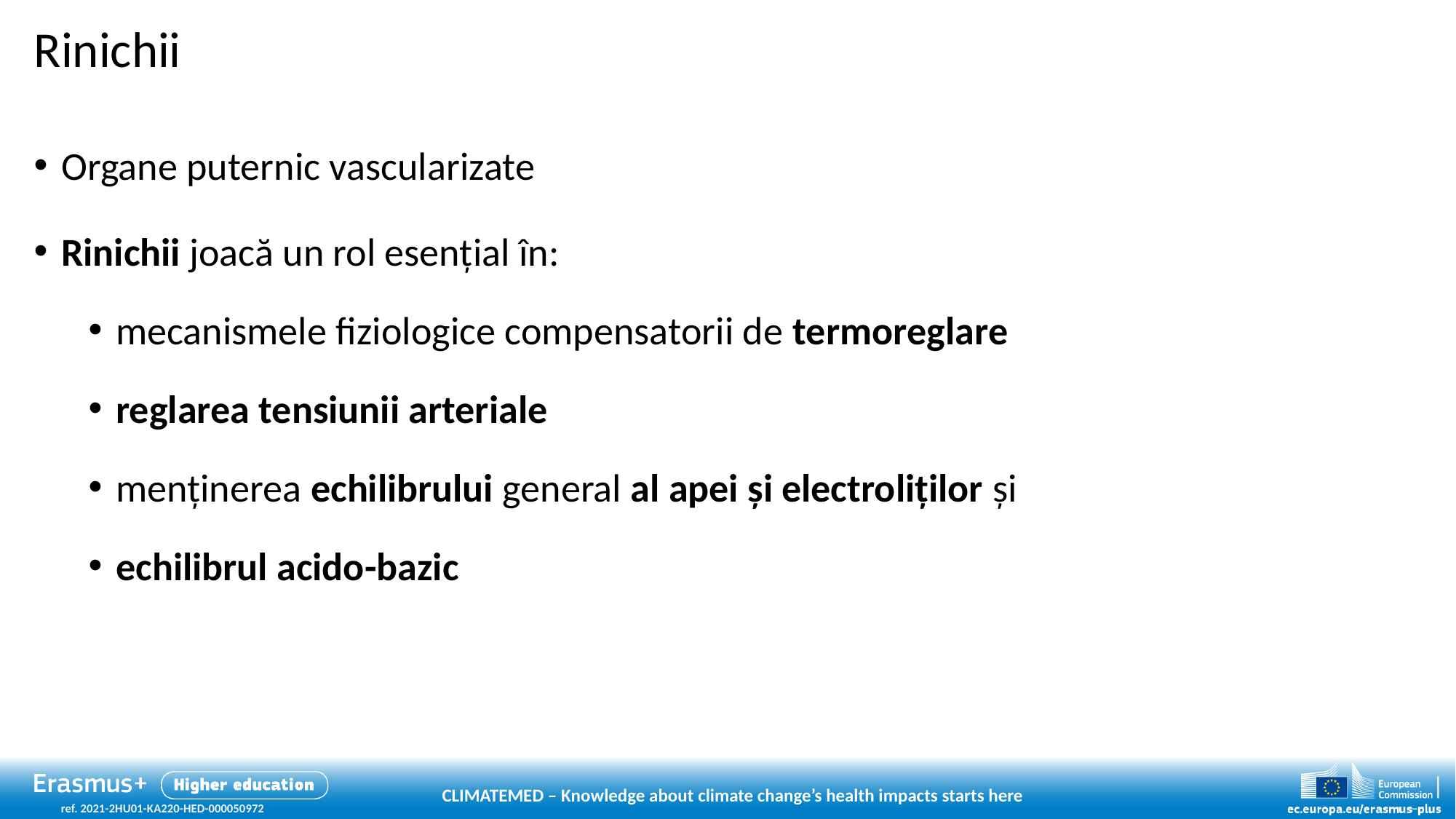

# Rinichii
Organe puternic vascularizate
Rinichii joacă un rol esențial în:
mecanismele fiziologice compensatorii de termoreglare
reglarea tensiunii arteriale
menținerea echilibrului general al apei și electroliților și
echilibrul acido-bazic